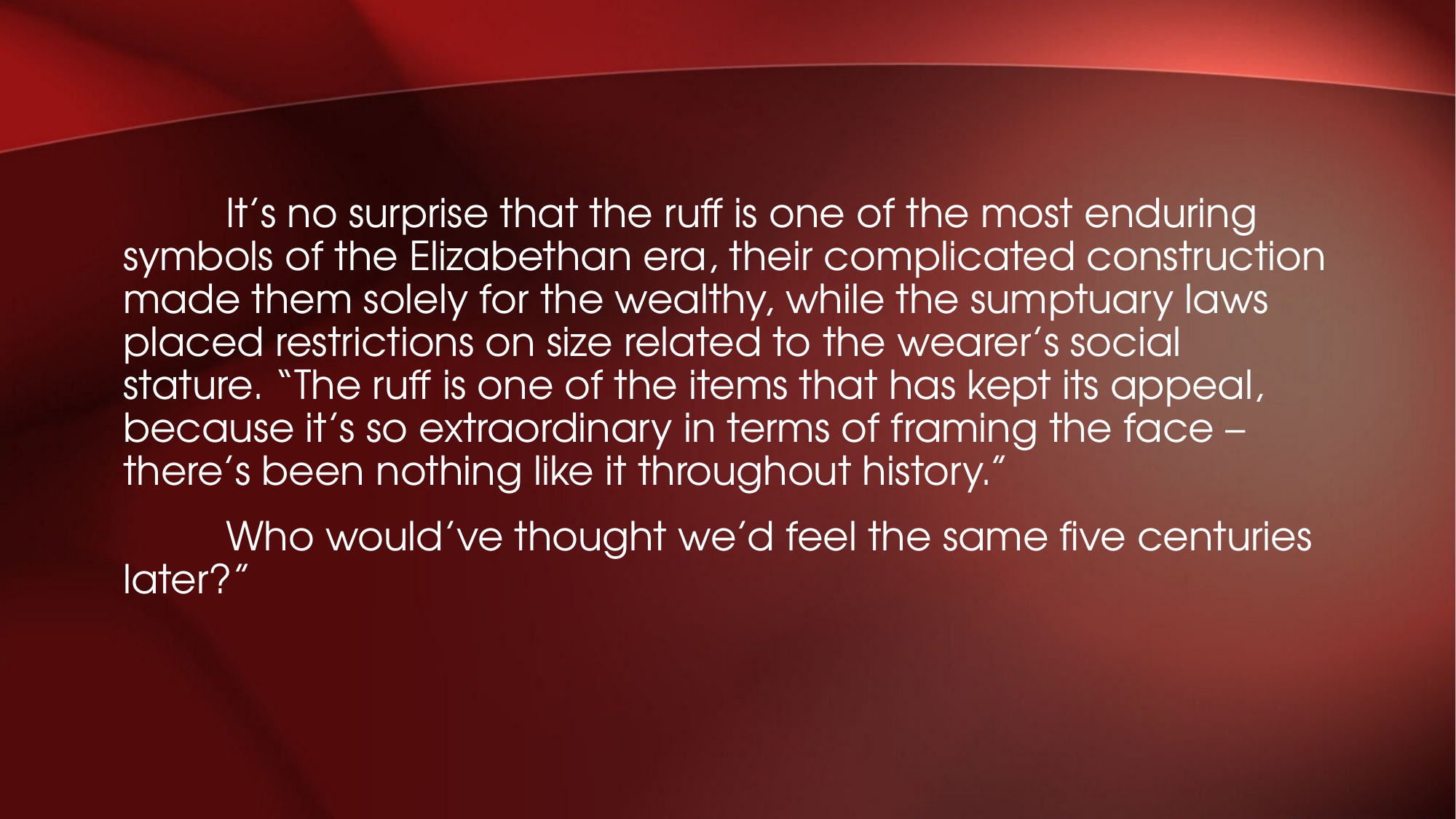

It’s no surprise that the ruff is one of the most enduring symbols of the Elizabethan era, their complicated construction made them solely for the wealthy, while the sumptuary laws placed restrictions on size related to the wearer’s social stature. “The ruff is one of the items that has kept its appeal, because it’s so extraordinary in terms of framing the face – there’s been nothing like it throughout history.”
	Who would’ve thought we’d feel the same five centuries later?”